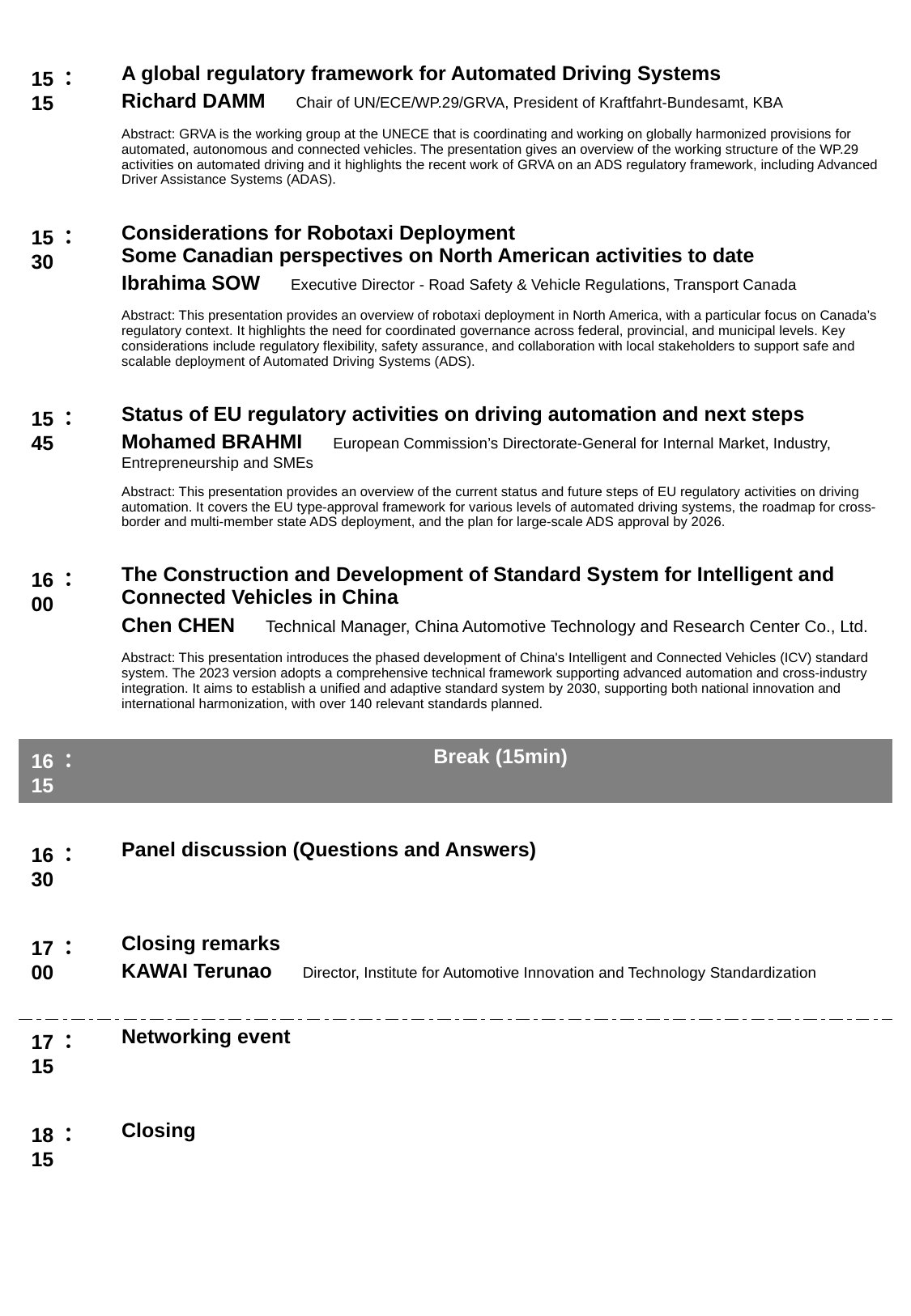

| 15：15 | A global regulatory framework for Automated Driving Systems Richard DAMM　Chair of UN/ECE/WP.29/GRVA, President of Kraftfahrt-Bundesamt, KBA |
| --- | --- |
|  | Abstract: GRVA is the working group at the UNECE that is coordinating and working on globally harmonized provisions for automated, autonomous and connected vehicles. The presentation gives an overview of the working structure of the WP.29 activities on automated driving and it highlights the recent work of GRVA on an ADS regulatory framework, including Advanced Driver Assistance Systems (ADAS). |
|  |  |
| 15：30 | Considerations for Robotaxi Deployment Some Canadian perspectives on North American activities to date Ibrahima SOW　Executive Director - Road Safety & Vehicle Regulations, Transport Canada |
|  | Abstract: This presentation provides an overview of robotaxi deployment in North America, with a particular focus on Canada’s regulatory context. It highlights the need for coordinated governance across federal, provincial, and municipal levels. Key considerations include regulatory flexibility, safety assurance, and collaboration with local stakeholders to support safe and scalable deployment of Automated Driving Systems (ADS). |
|  |  |
| 15：45 | Status of EU regulatory activities on driving automation and next steps Mohamed BRAHMI　European Commission’s Directorate-General for Internal Market, Industry, Entrepreneurship and SMEs |
|  | Abstract: This presentation provides an overview of the current status and future steps of EU regulatory activities on driving automation. It covers the EU type-approval framework for various levels of automated driving systems, the roadmap for cross-border and multi-member state ADS deployment, and the plan for large-scale ADS approval by 2026. |
|  |  |
| 16：00 | The Construction and Development of Standard System for Intelligent and Connected Vehicles in China Chen CHEN　Technical Manager, China Automotive Technology and Research Center Co., Ltd. |
|  | Abstract: This presentation introduces the phased development of China's Intelligent and Connected Vehicles (ICV) standard system. The 2023 version adopts a comprehensive technical framework supporting advanced automation and cross-industry integration. It aims to establish a unified and adaptive standard system by 2030, supporting both national innovation and international harmonization, with over 140 relevant standards planned. |
|  |  |
| 16：15 | Break (15min) |
|  |  |
| 16：30 | Panel discussion (Questions and Answers) |
|  |  |
| 17：00 | Closing remarks KAWAI Terunao　Director, Institute for Automotive Innovation and Technology Standardization |
|  |  |
| 17：15 | Networking event |
|  |  |
| 18：15 | Closing |